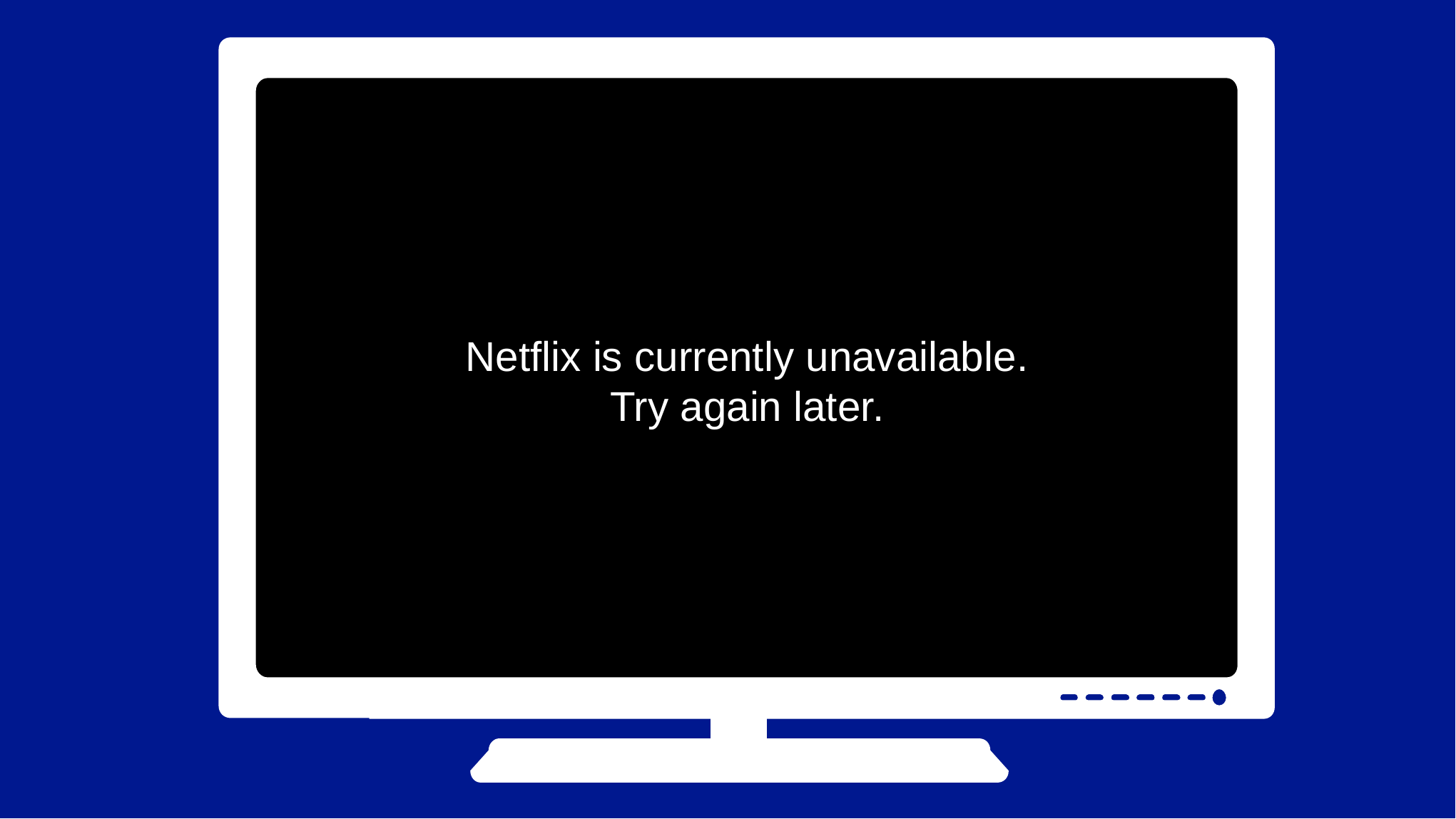

Netflix is currently unavailable.
Try again later.